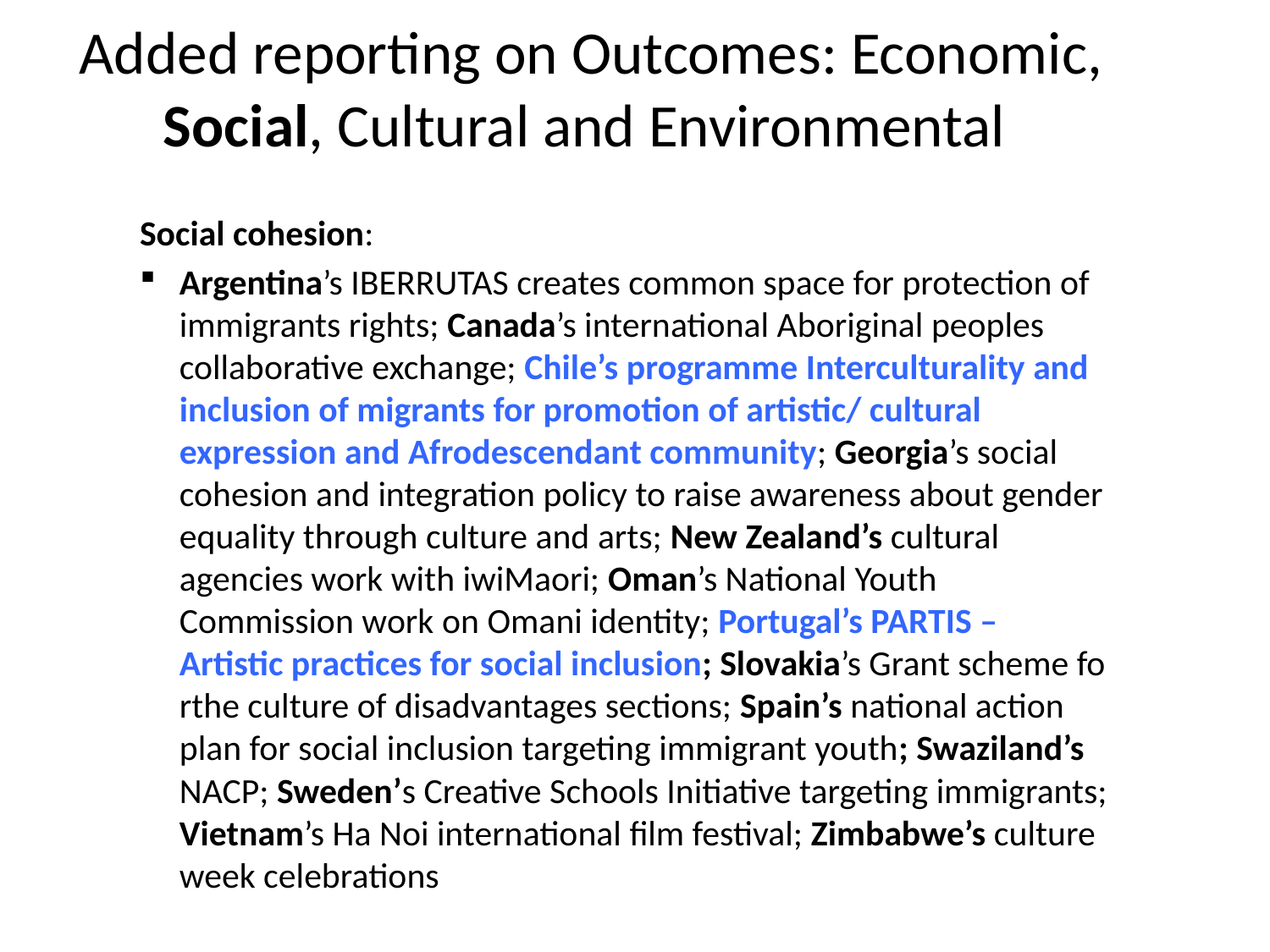

# Added reporting on Outcomes: Economic, Social, Cultural and Environmental
Social cohesion:
Argentina’s IBERRUTAS creates common space for protection of immigrants rights; Canada’s international Aboriginal peoples collaborative exchange; Chile’s programme Interculturality and inclusion of migrants for promotion of artistic/ cultural expression and Afrodescendant community; Georgia’s social cohesion and integration policy to raise awareness about gender equality through culture and arts; New Zealand’s cultural agencies work with iwiMaori; Oman’s National Youth Commission work on Omani identity; Portugal’s PARTIS – Artistic practices for social inclusion; Slovakia’s Grant scheme fo rthe culture of disadvantages sections; Spain’s national action plan for social inclusion targeting immigrant youth; Swaziland’s NACP; Sweden’s Creative Schools Initiative targeting immigrants; Vietnam’s Ha Noi international film festival; Zimbabwe’s culture week celebrations